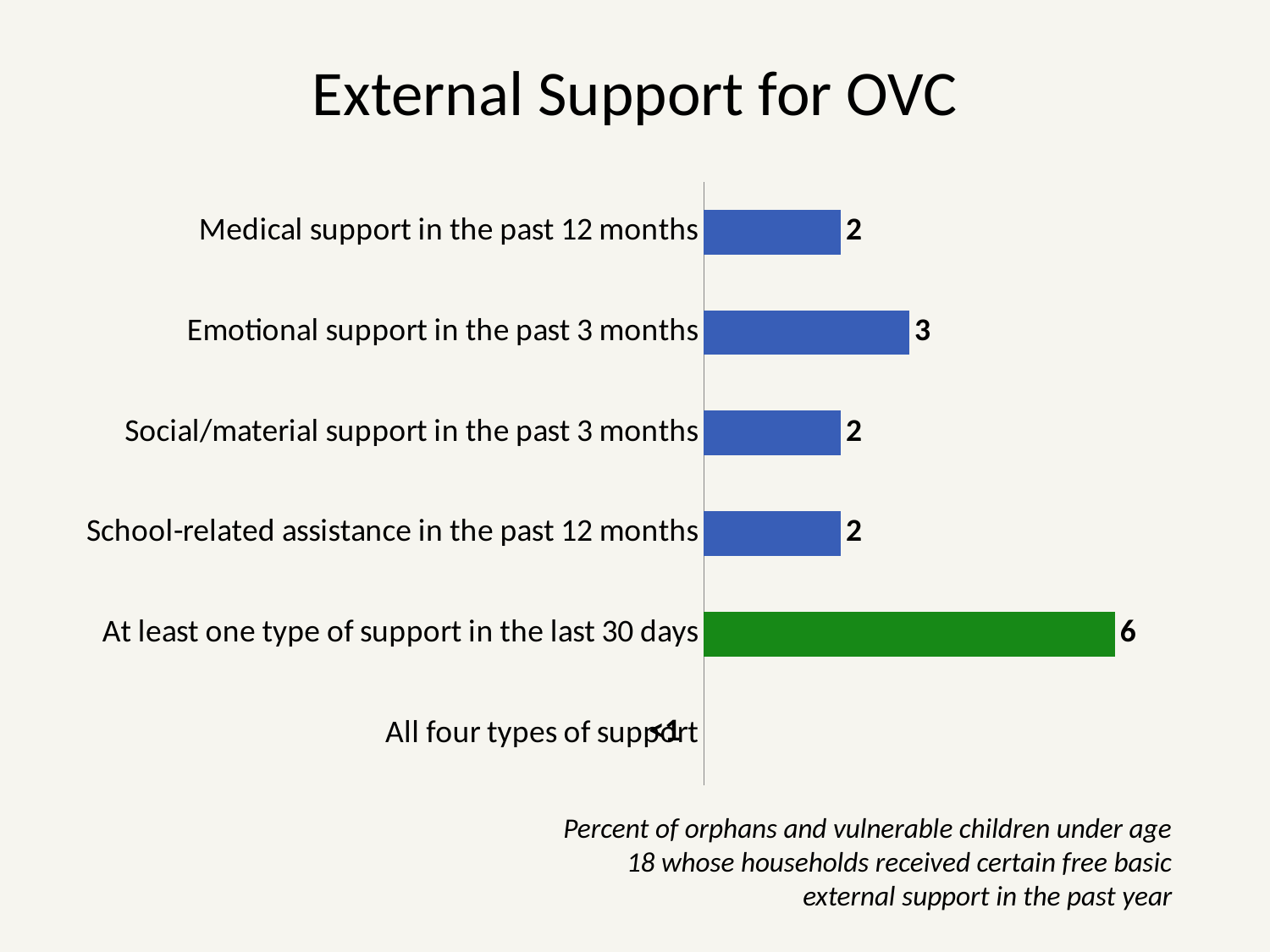

# External Support for OVC

### Chart

| Category | 94 |
|---|---|
| All four types of support | None |
| At least one type of support in the last 30 days | 6.0 |
| School-related assistance in the past 12 months | 2.0 |
| Social/material support in the past 3 months | 2.0 |
| Emotional support in the past 3 months | 3.0 |
| Medical support in the past 12 months | 2.0 |
<1
Percent of orphans and vulnerable children under age 18 whose households received certain free basic external support in the past year